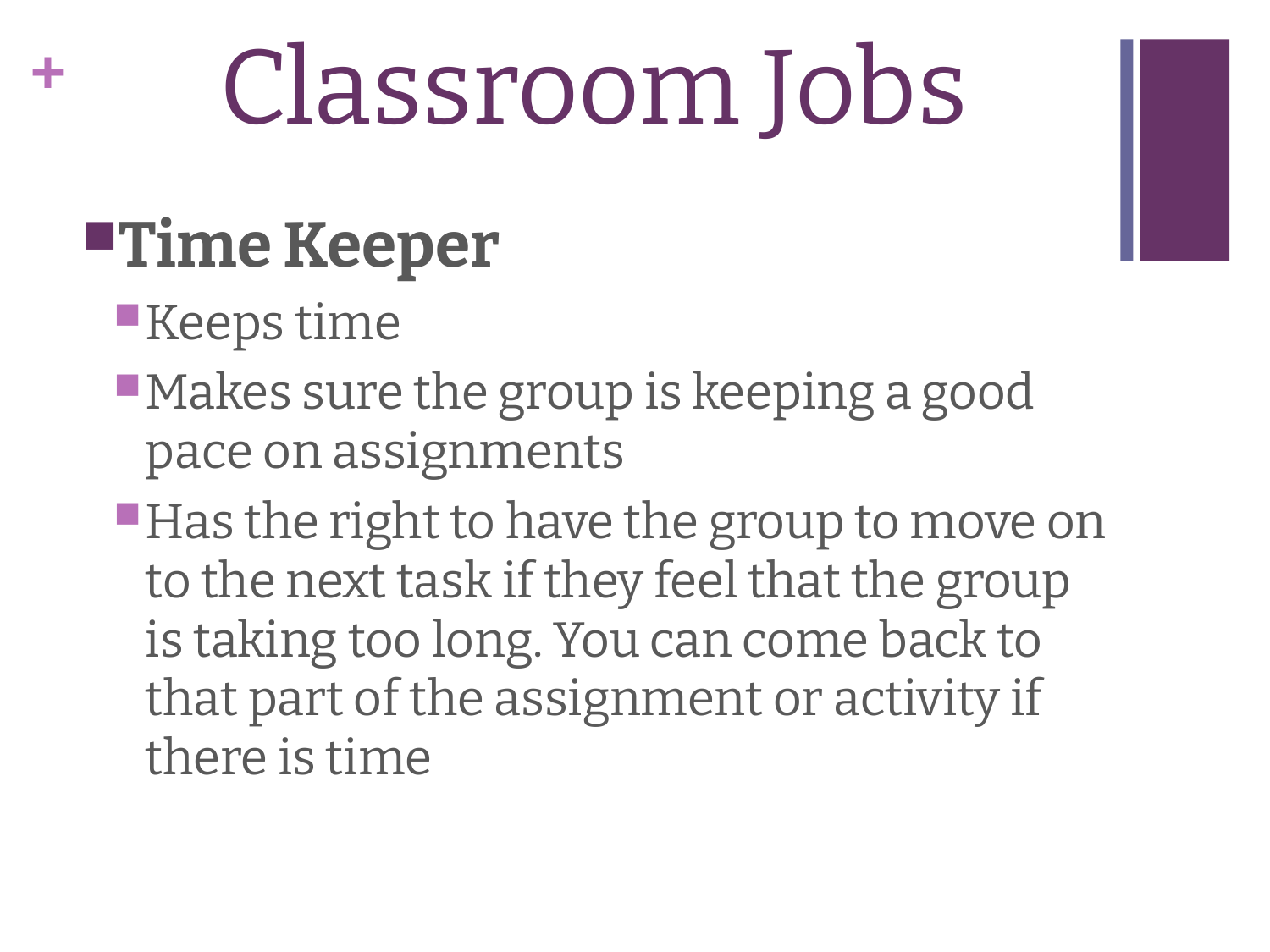

# Classroom Jobs
Time Keeper
Keeps time
Makes sure the group is keeping a good pace on assignments
Has the right to have the group to move on to the next task if they feel that the group is taking too long. You can come back to that part of the assignment or activity if there is time